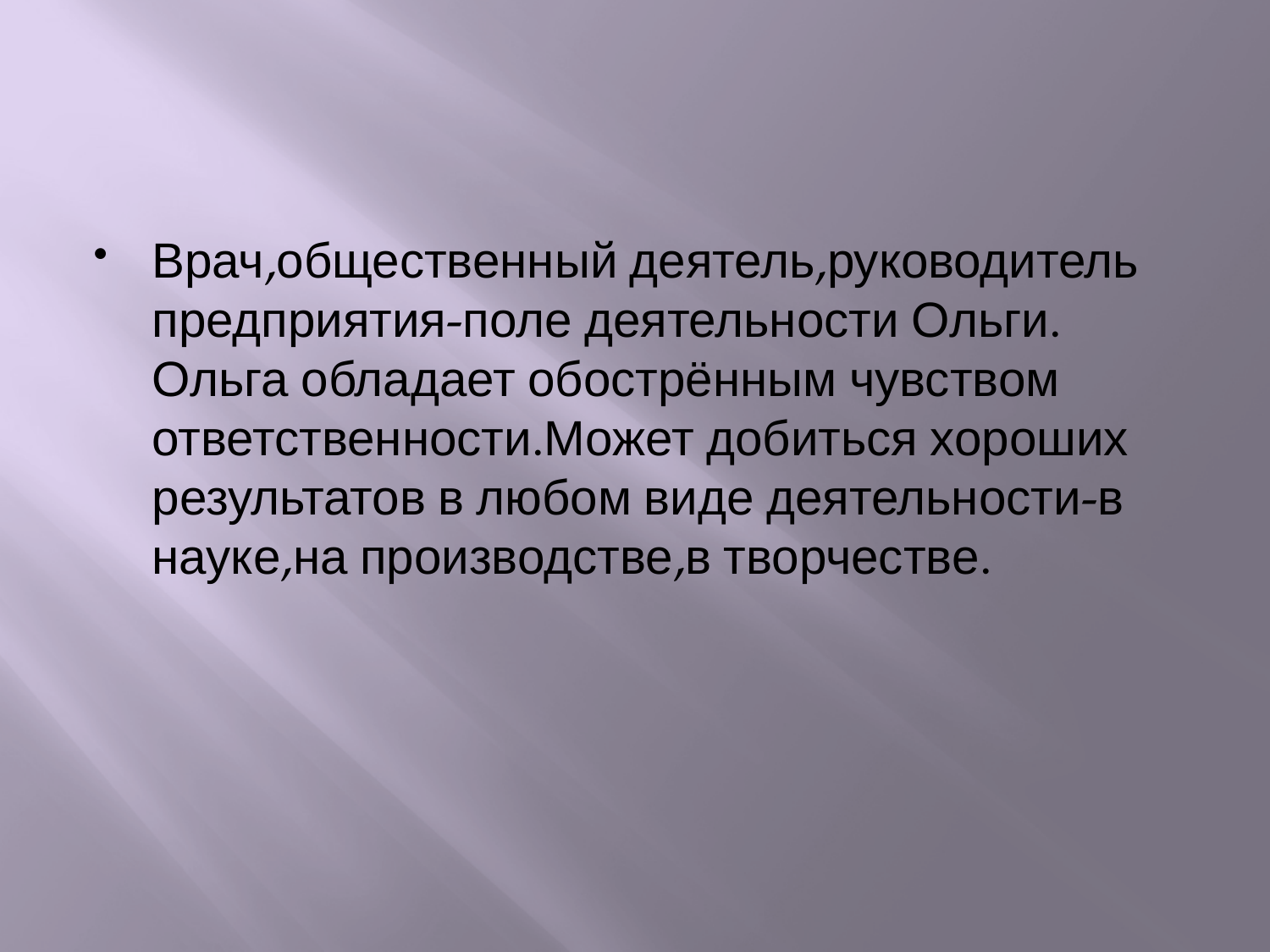

#
Врач,общественный деятель,руководитель предприятия-поле деятельности Ольги. Ольга обладает обострённым чувством ответственности.Может добиться хороших результатов в любом виде деятельности-в науке,на производстве,в творчестве.